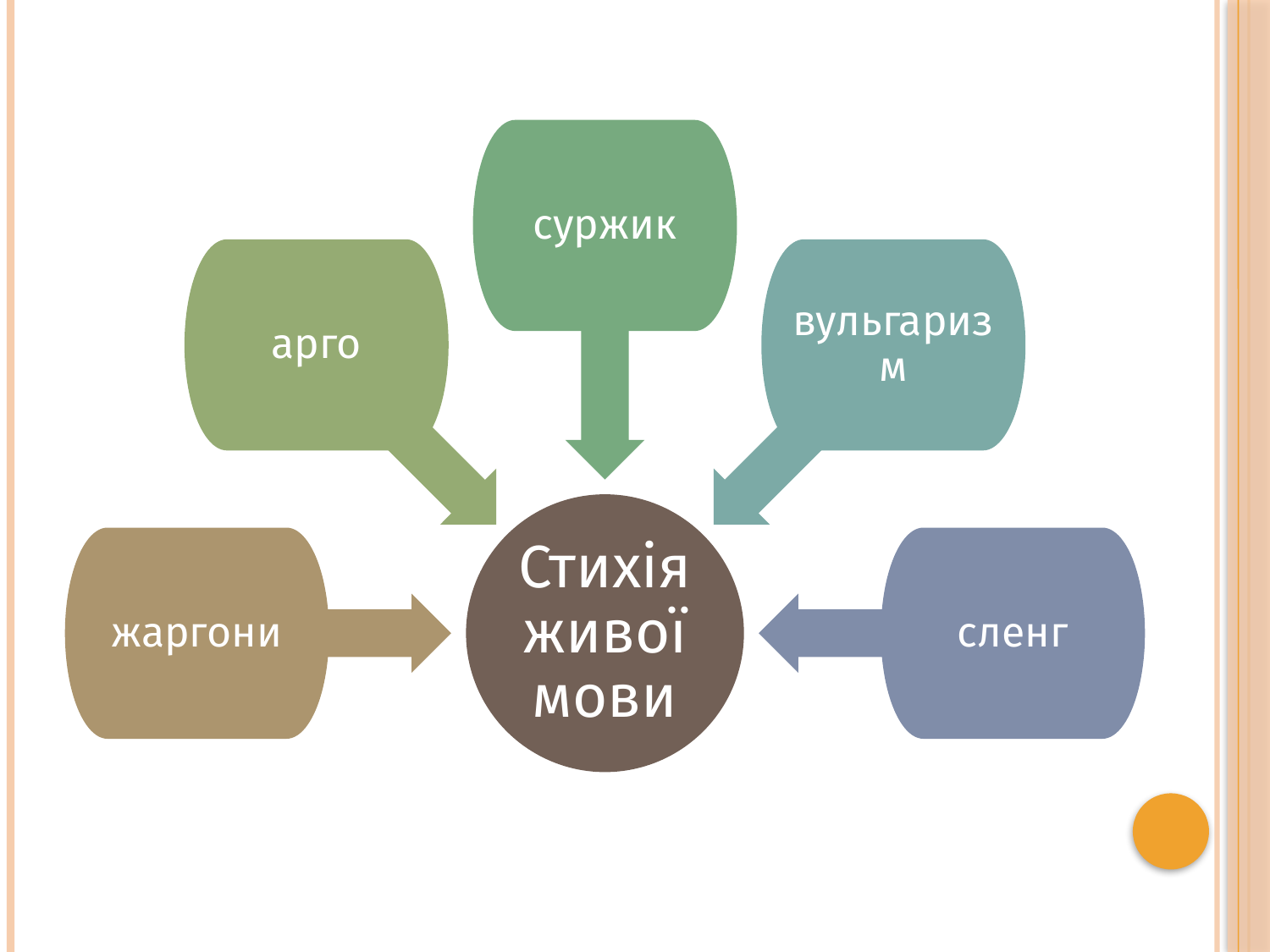

Стихія живої мови
жаргони
арго
суржик
вульгаризм
сленг